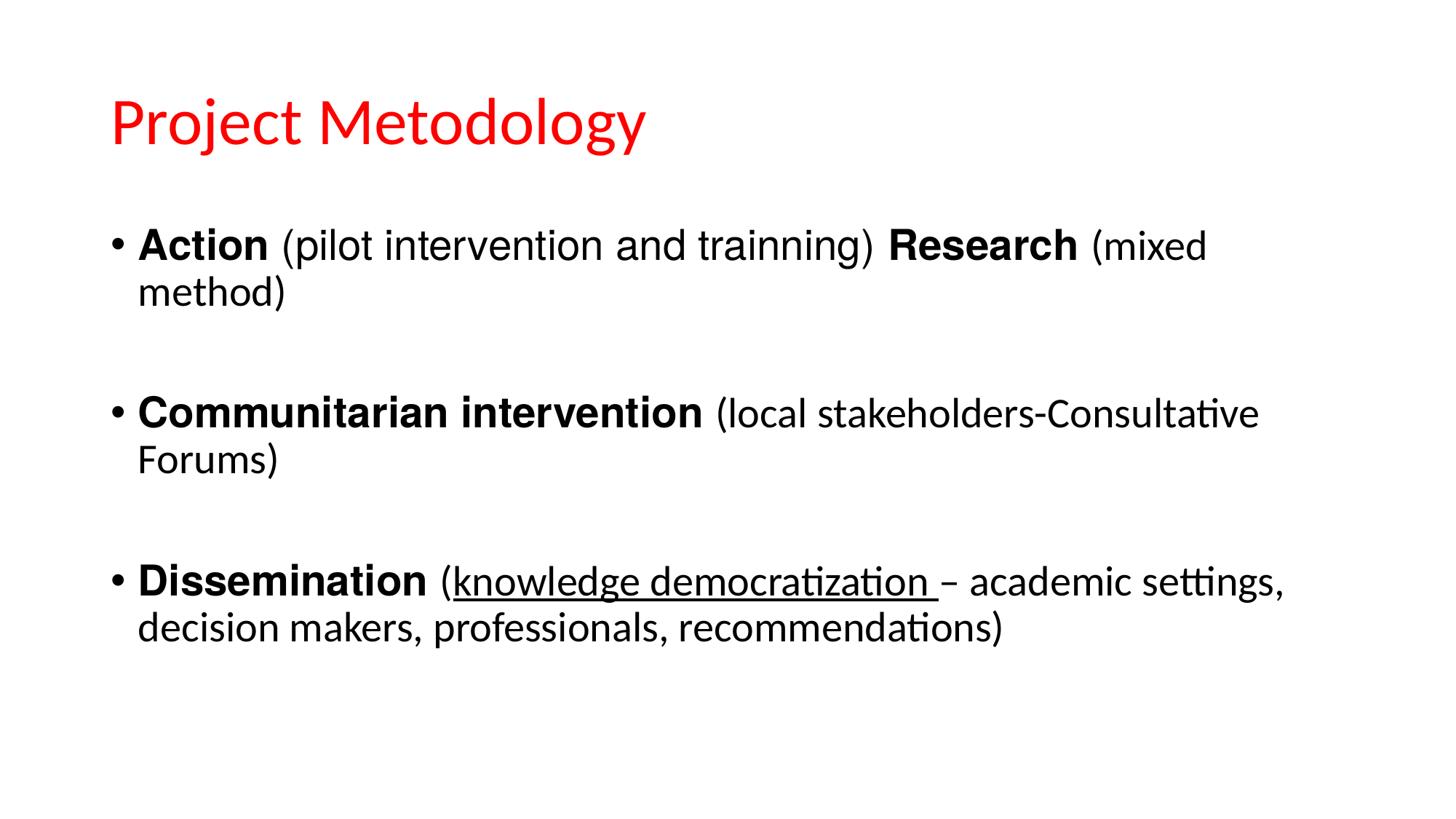

# Project Metodology
Action (pilot intervention and trainning) Research (mixed method)

Communitarian intervention (local stakeholders-Consultative Forums)

Dissemination (knowledge democratization – academic settings, decision makers, professionals, recommendations)